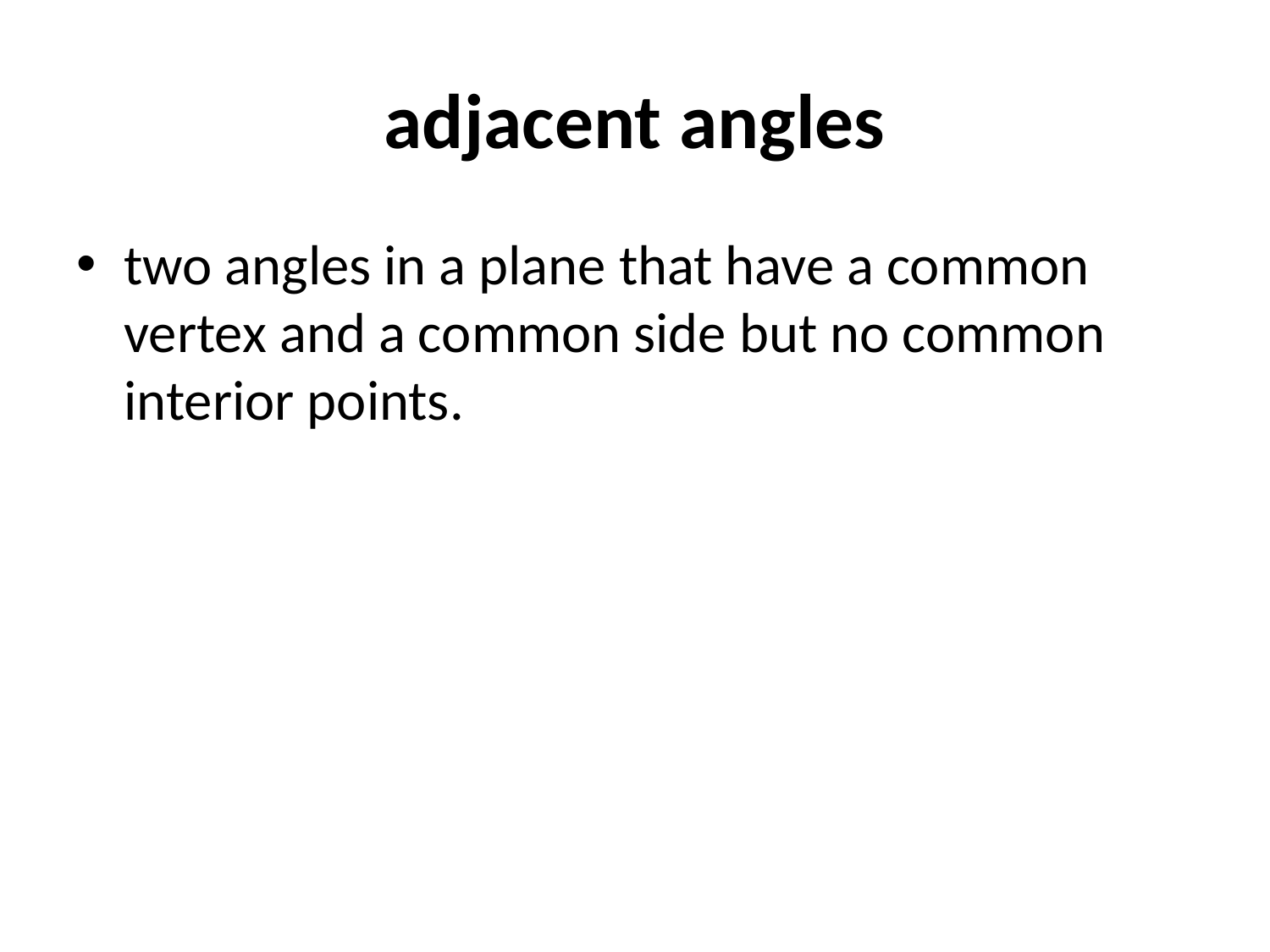

# adjacent angles
two angles in a plane that have a common vertex and a common side but no common interior points.